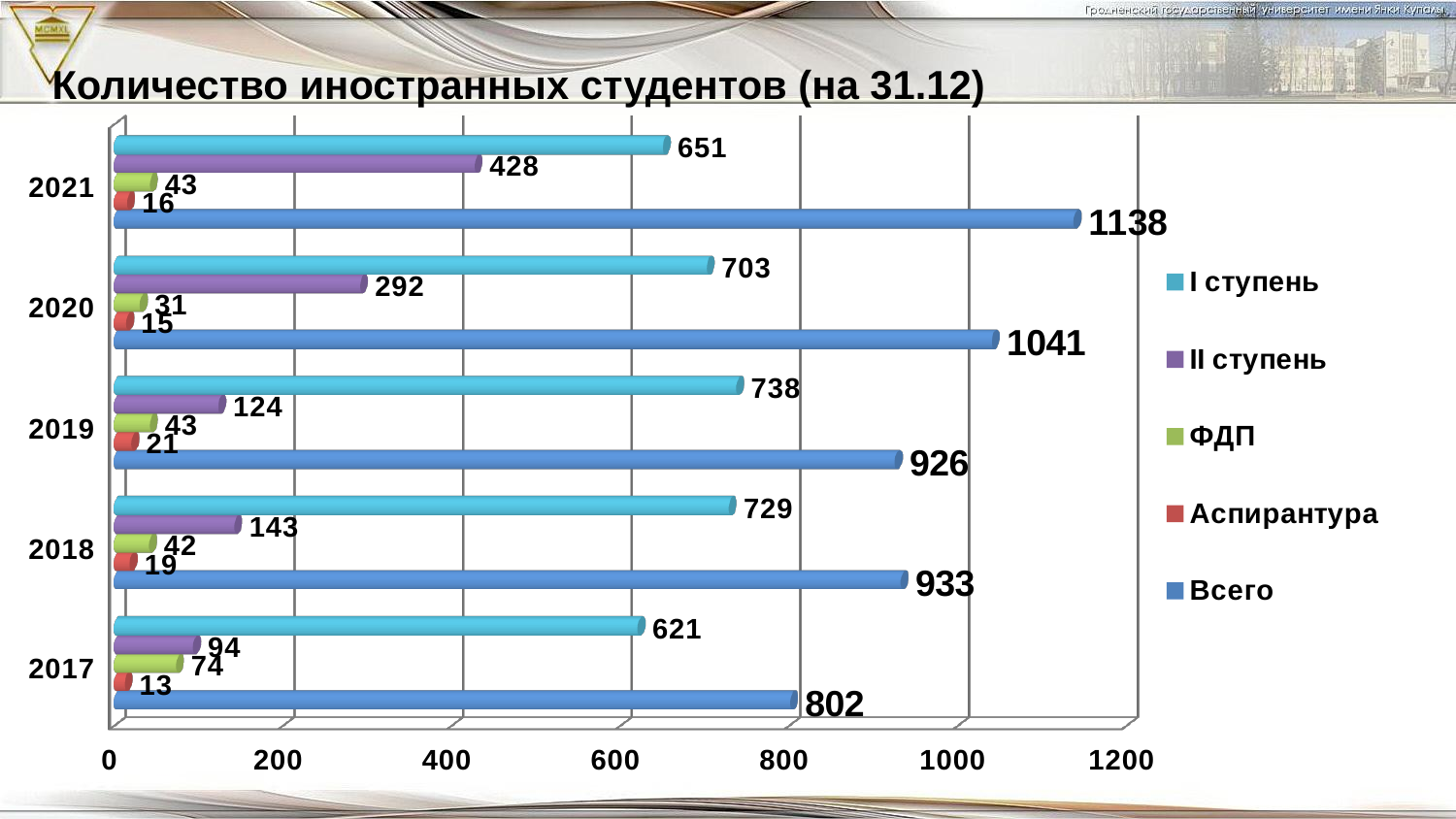

Количество иностранных студентов (на 31.12)

[unsupported chart]